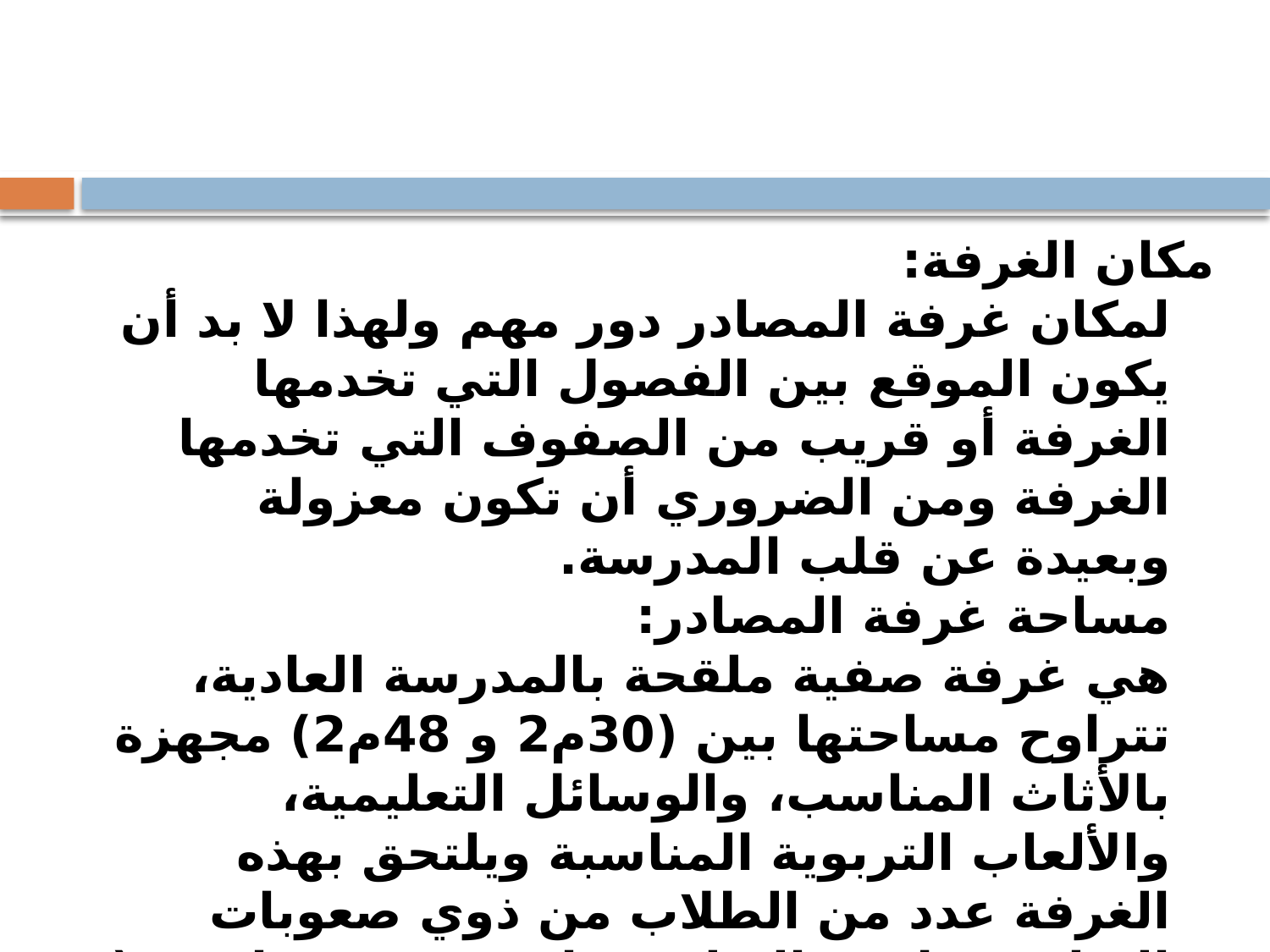

#
مكان الغرفة:
لمكان غرفة المصادر دور مهم ولهذا لا بد أن يكون الموقع بين الفصول التي تخدمها الغرفة أو قريب من الصفوف التي تخدمها الغرفة ومن الضروري أن تكون معزولة وبعيدة عن قلب المدرسة.
مساحة غرفة المصادر:
هي غرفة صفية ملقحة بالمدرسة العادية، تتراوح مساحتها بين (30م2 و 48م2) مجهزة بالأثاث المناسب، والوسائل التعليمية، والألعاب التربوية المناسبة ويلتحق بهذه الغرفة عدد من الطلاب من ذوي صعوبات التعلم وبطيئي التعلم يتراوح عددهم ما بين ( 20 و 25) طالباً من الصفوف الثاني، والثالث، والرابع، والخامس والسادس الأساسي.
ويشرف على تعليمهم معلمون ومعلمات، يحملون مؤهلات في التربية الخاصة أو دبلوم عالي في صعوبات التعلم، تعقد لهم دورات تدريبية متخصصة في مجال صعوبات التعلم.